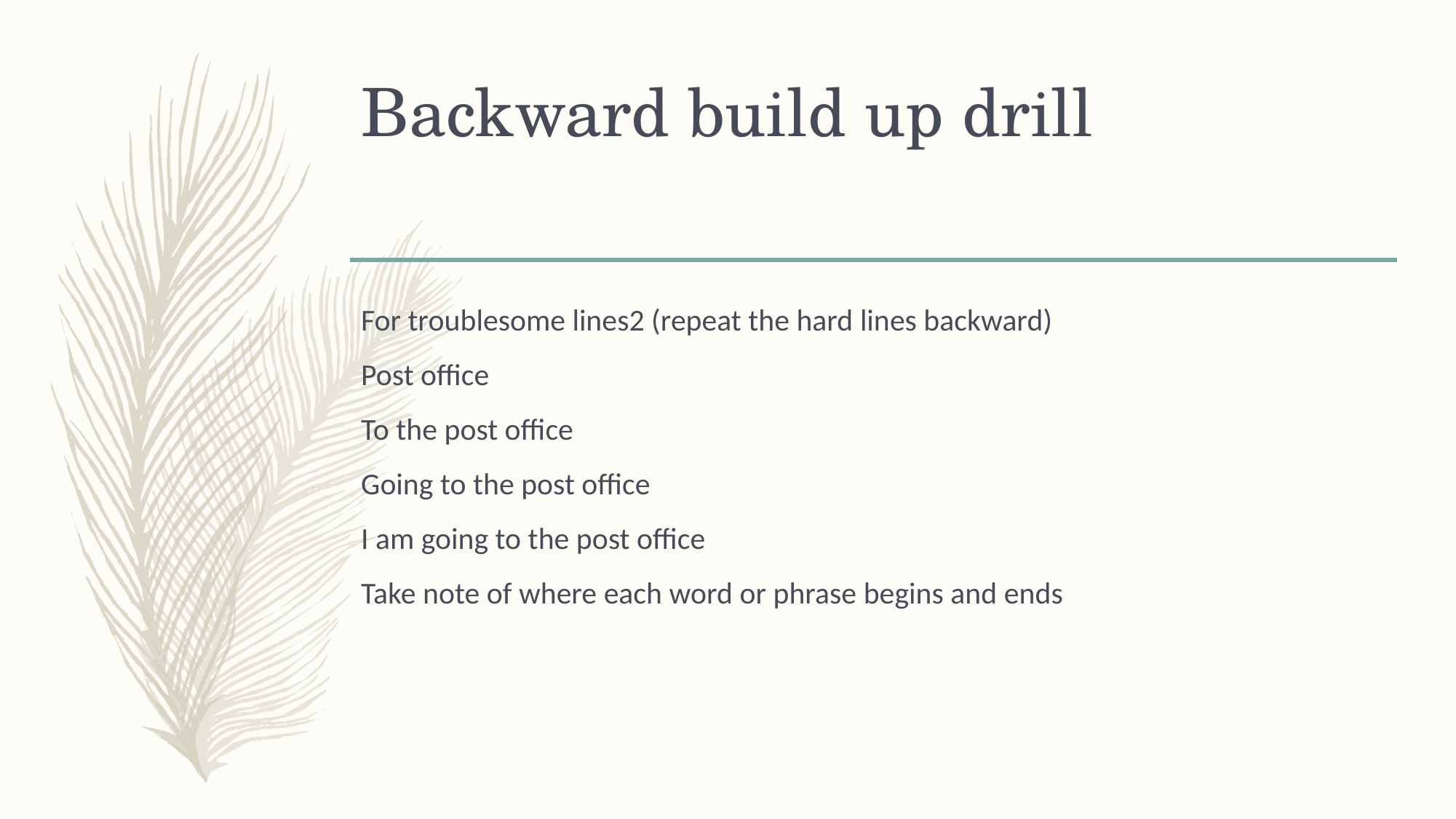

# Backward build up drill
For troublesome lines2 (repeat the hard lines backward)
Post office
To the post office
Going to the post office
I am going to the post office
Take note of where each word or phrase begins and ends